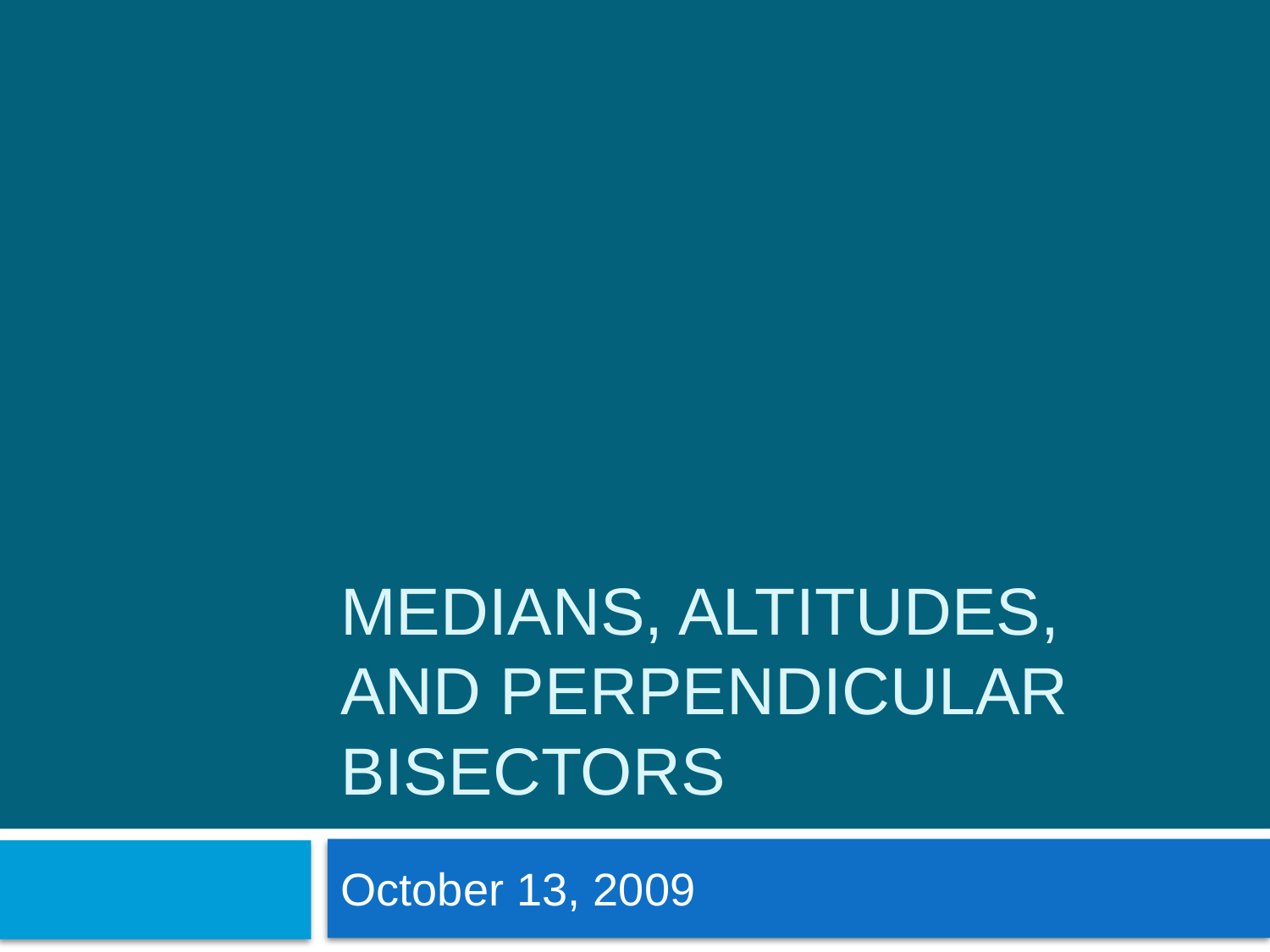

# Medians, altitudes, and perpendicular bisectors
October 13, 2009